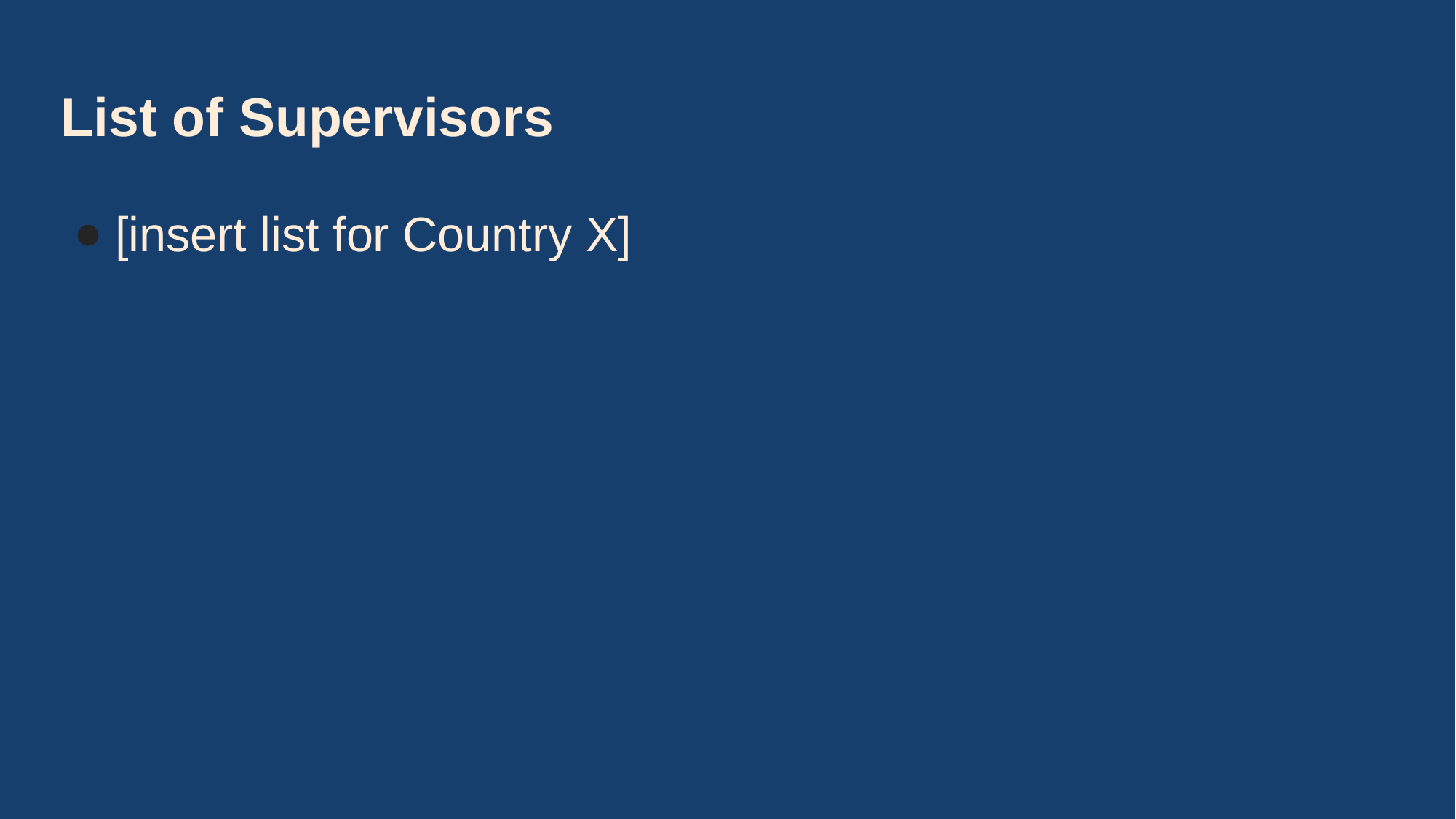

# List of Supervisors
[insert list for Country X]